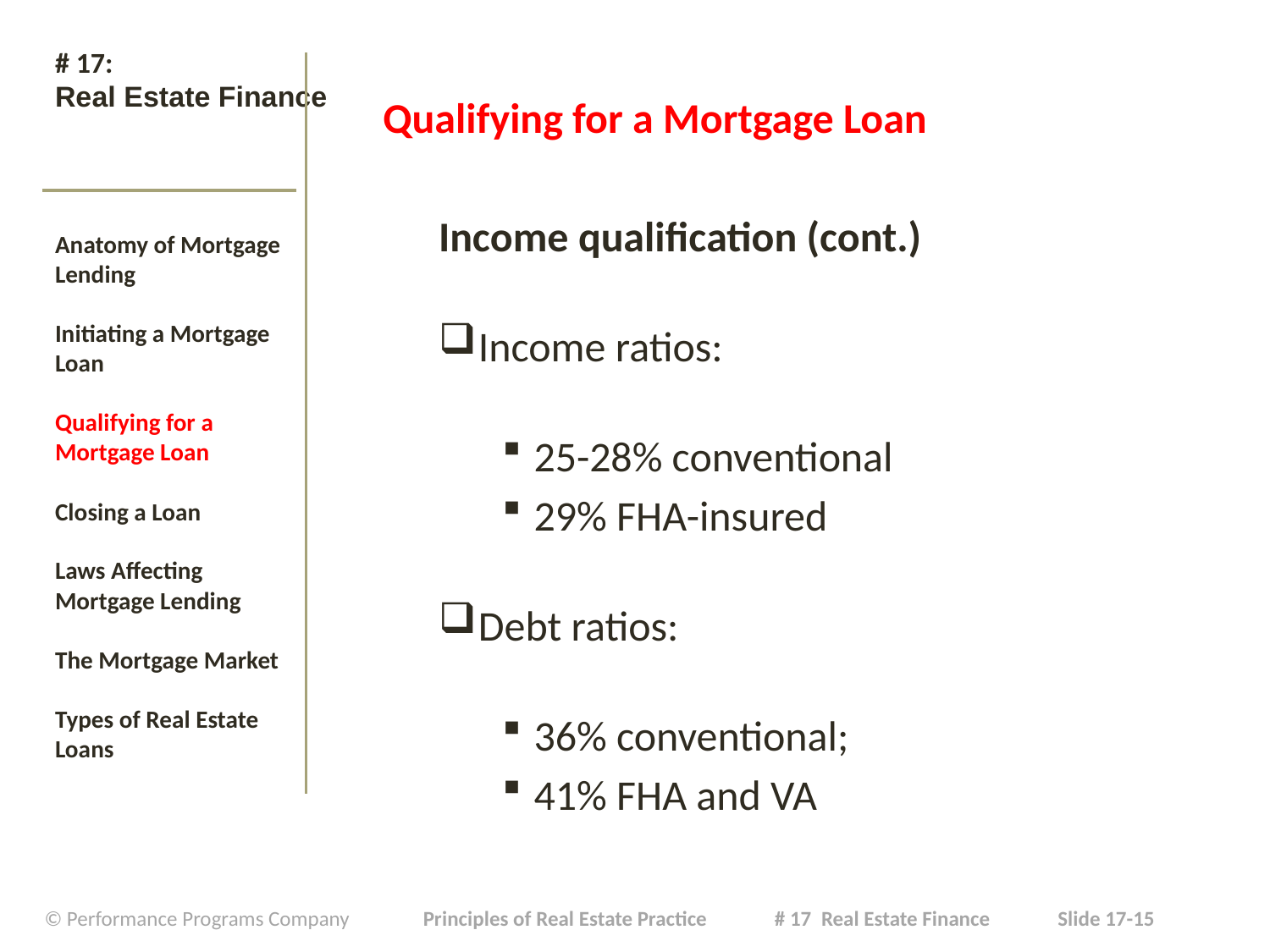

# # 17: Real Estate Finance

Qualifying for a Mortgage Loan

Income qualification (cont.)
Income ratios:
25-28% conventional
29% FHA-insured
Debt ratios:
36% conventional;
41% FHA and VA

Anatomy of Mortgage Lending

Initiating a Mortgage Loan

Qualifying for a Mortgage Loan

Closing a Loan

Laws Affecting Mortgage Lending

The Mortgage Market

Types of Real Estate Loans

| © Performance Programs Company Principles of Real Estate Practice # 17 Real Estate Finance Slide 17-15 |
| --- |